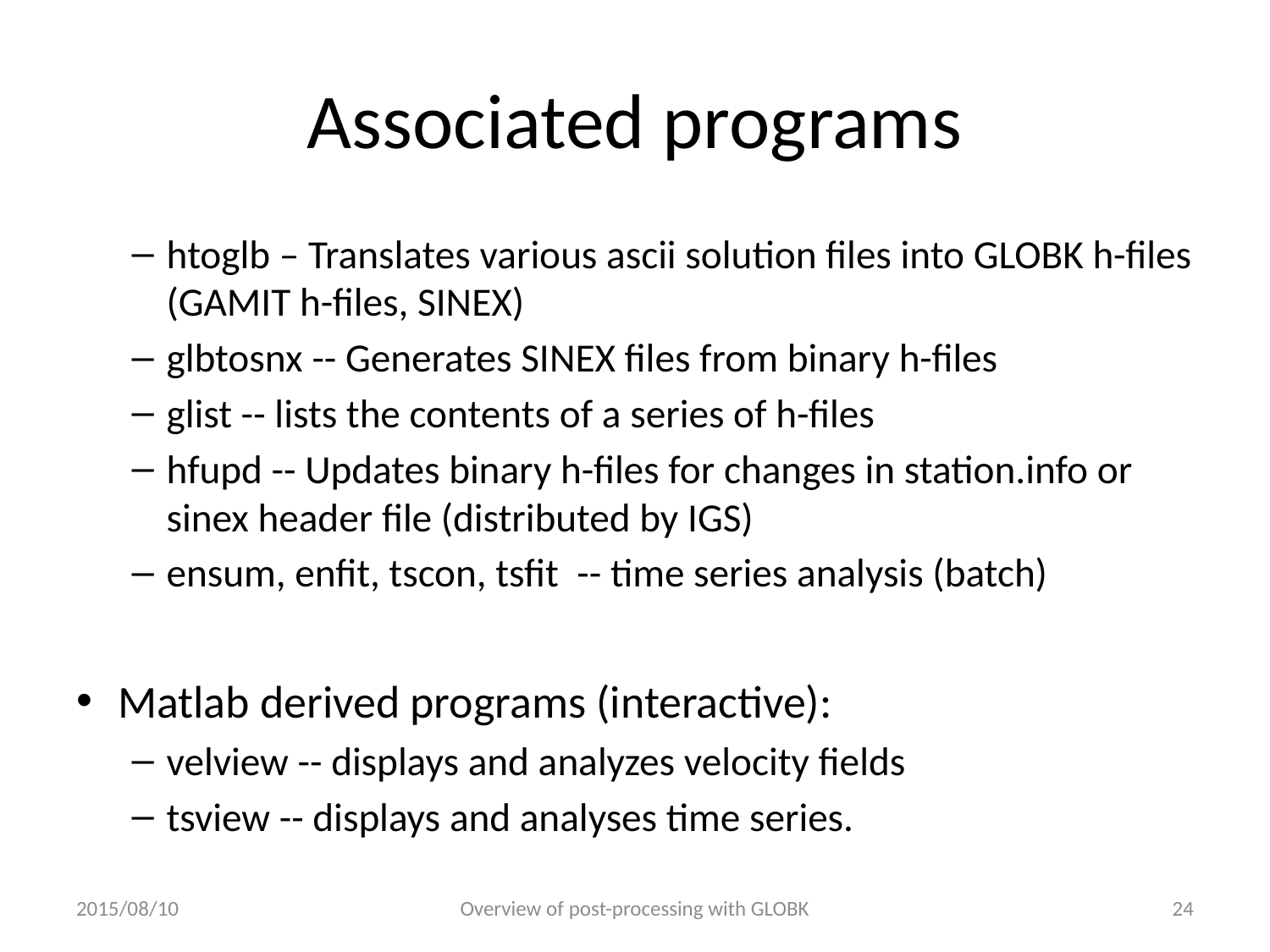

# Associated programs
htoglb – Translates various ascii solution files into GLOBK h-files (GAMIT h-files, SINEX)
glbtosnx -- Generates SINEX files from binary h-files
glist -- lists the contents of a series of h-files
hfupd -- Updates binary h-files for changes in station.info or sinex header file (distributed by IGS)‏
ensum, enfit, tscon, tsfit  -- time series analysis (batch)

Matlab derived programs (interactive):
velview -- displays and analyzes velocity fields
tsview -- displays and analyses time series.

2015/08/10
Overview of post-processing with GLOBK
24